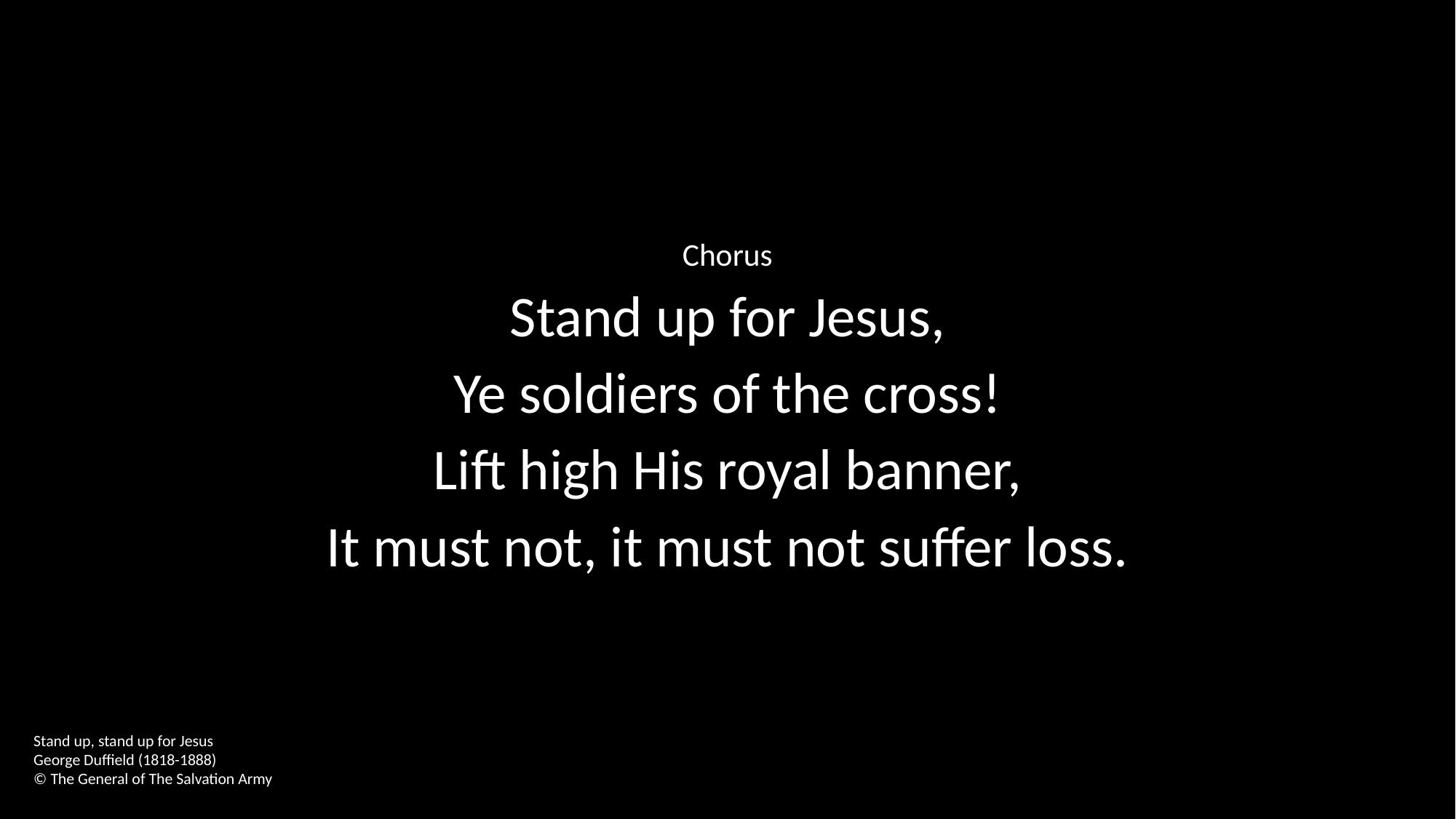

Chorus
Stand up for Jesus,
Ye soldiers of the cross!
Lift high His royal banner,
It must not, it must not suffer loss.
Stand up, stand up for Jesus
George Duffield (1818-1888)
© The General of The Salvation Army